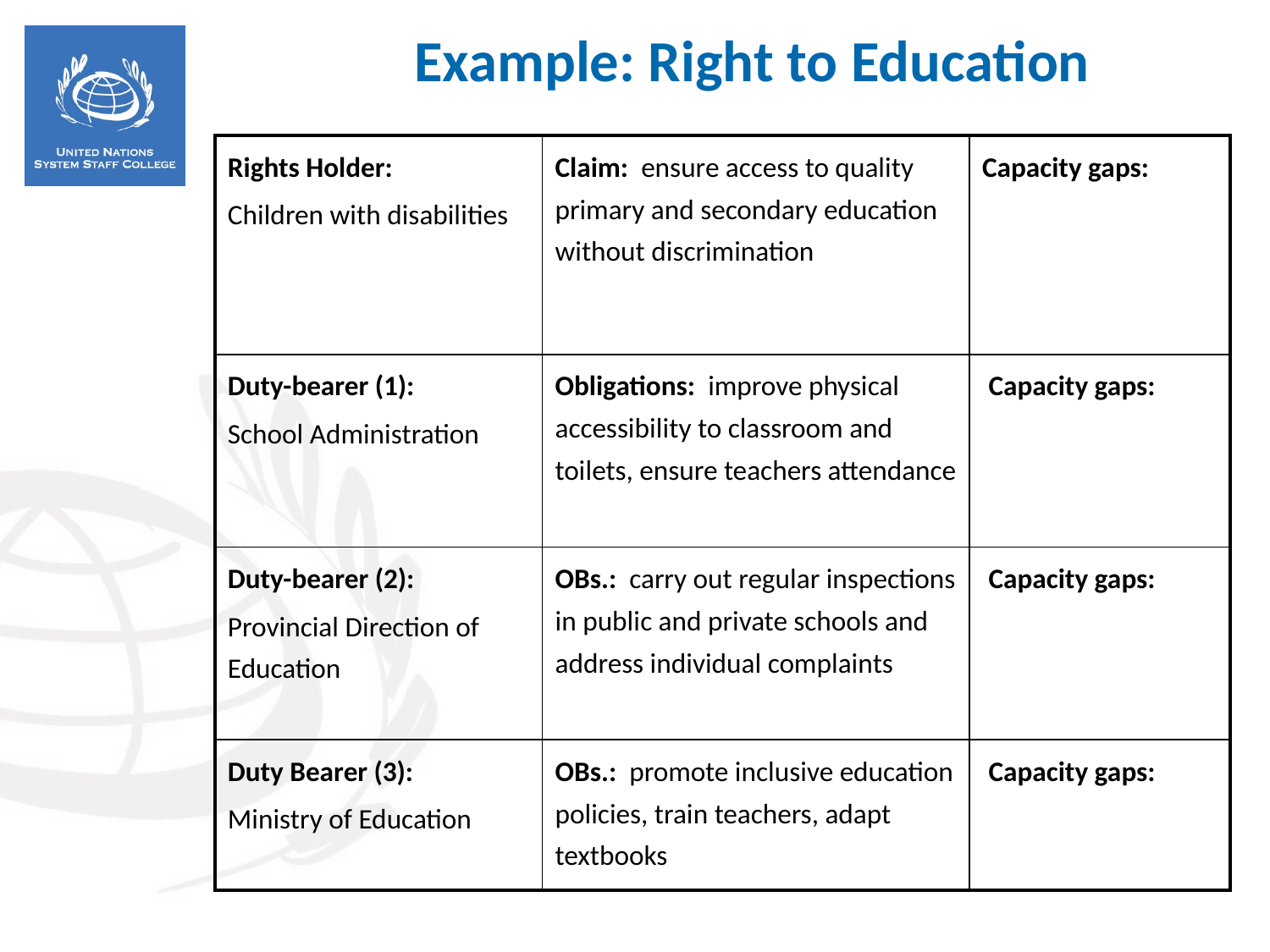

Example: Right to Education
| Rights Holder: Children with disabilities | Claim: ensure access to quality primary and secondary education without discrimination | Capacity gaps: |
| --- | --- | --- |
| Duty-bearer (1): School Administration | Obligations: improve physical accessibility to classroom and toilets, ensure teachers attendance | Capacity gaps: |
| Duty-bearer (2): Provincial Direction of Education | OBs.: carry out regular inspections in public and private schools and address individual complaints | Capacity gaps: |
| Duty Bearer (3): Ministry of Education | OBs.: promote inclusive education policies, train teachers, adapt textbooks | Capacity gaps: |